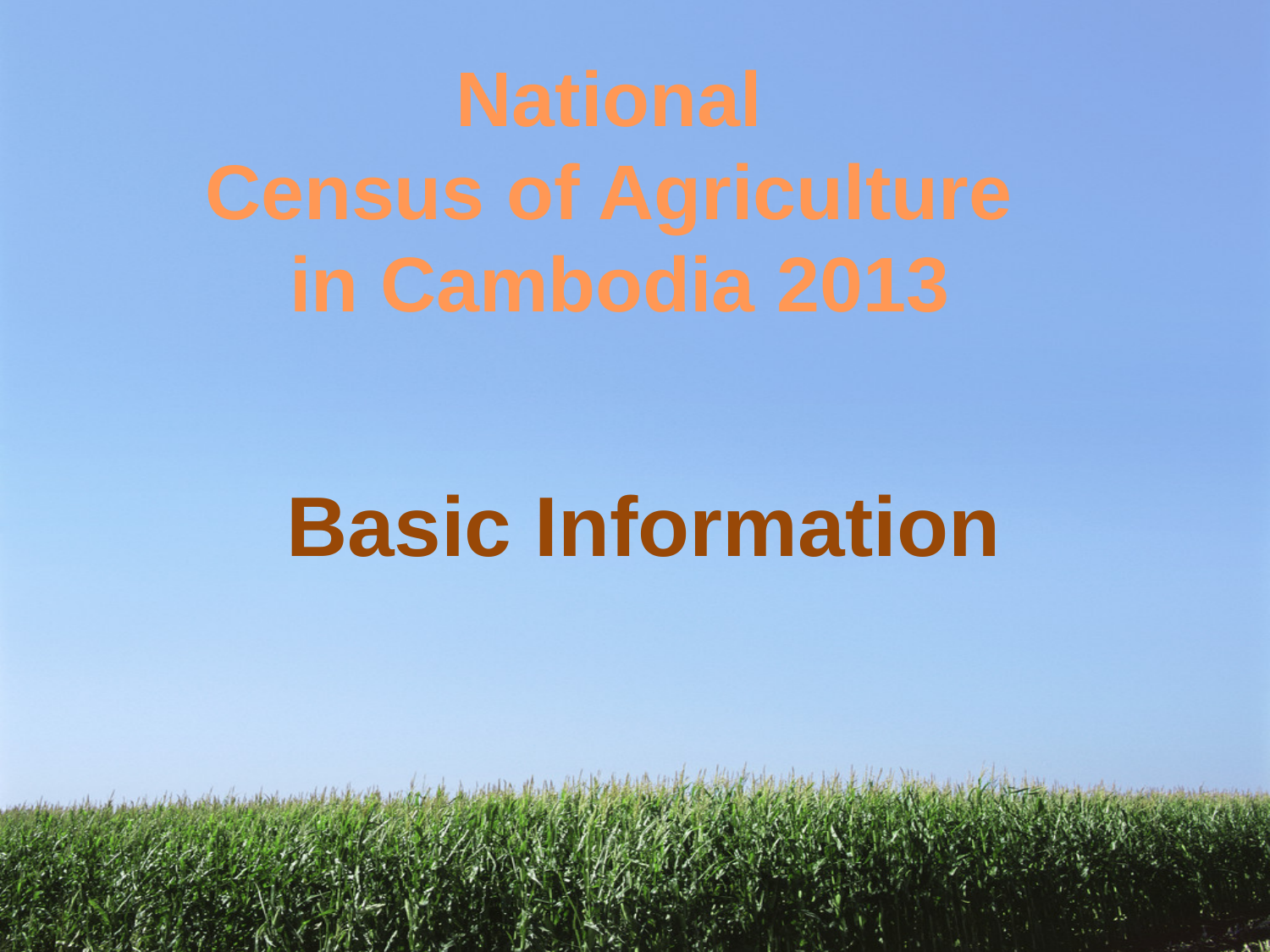

National
Census of Agriculture
in Cambodia 2013
Basic Information